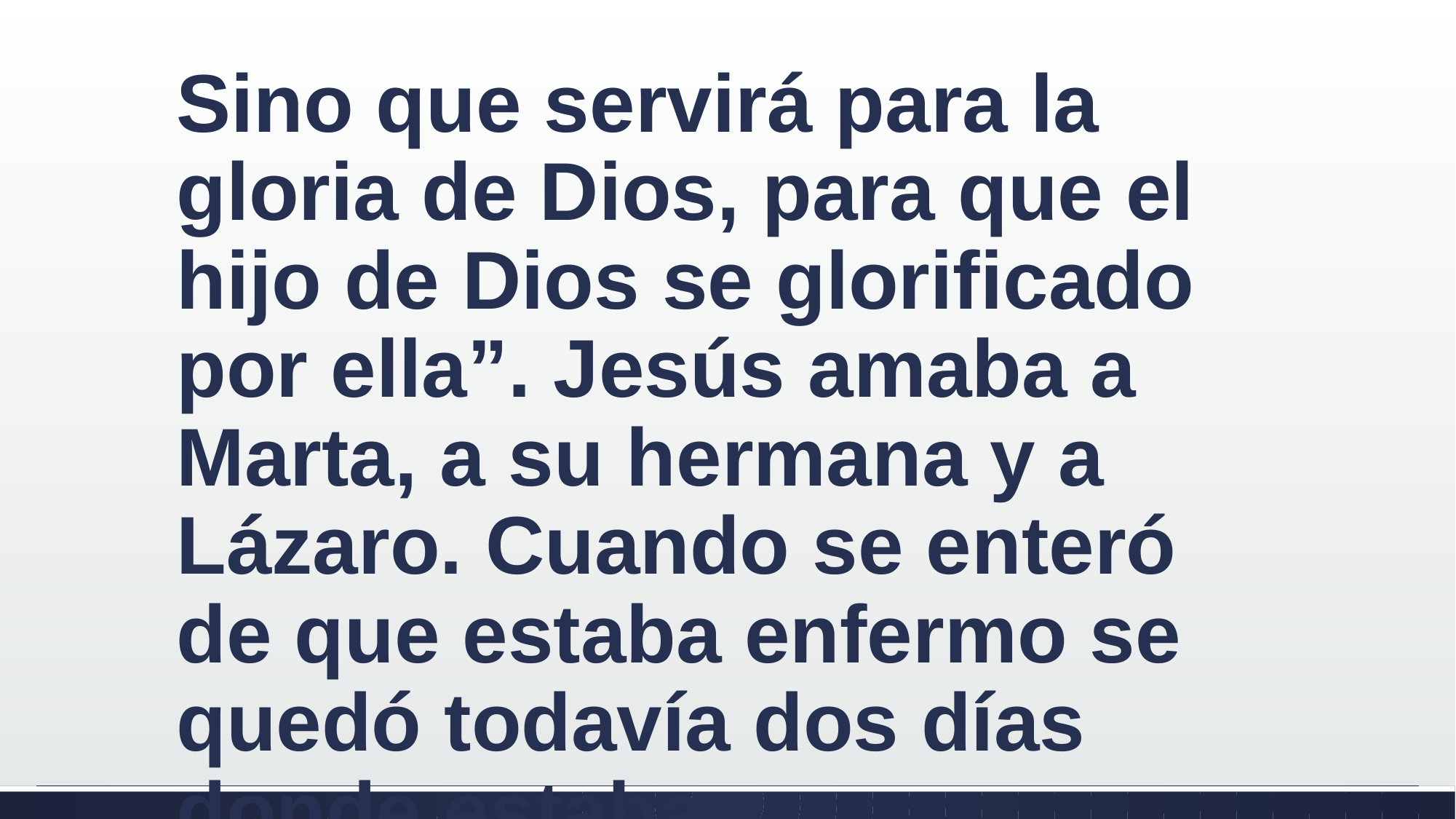

#
Sino que servirá para la gloria de Dios, para que el hijo de Dios se glorificado por ella”. Jesús amaba a Marta, a su hermana y a Lázaro. Cuando se enteró de que estaba enfermo se quedó todavía dos días donde estaba.